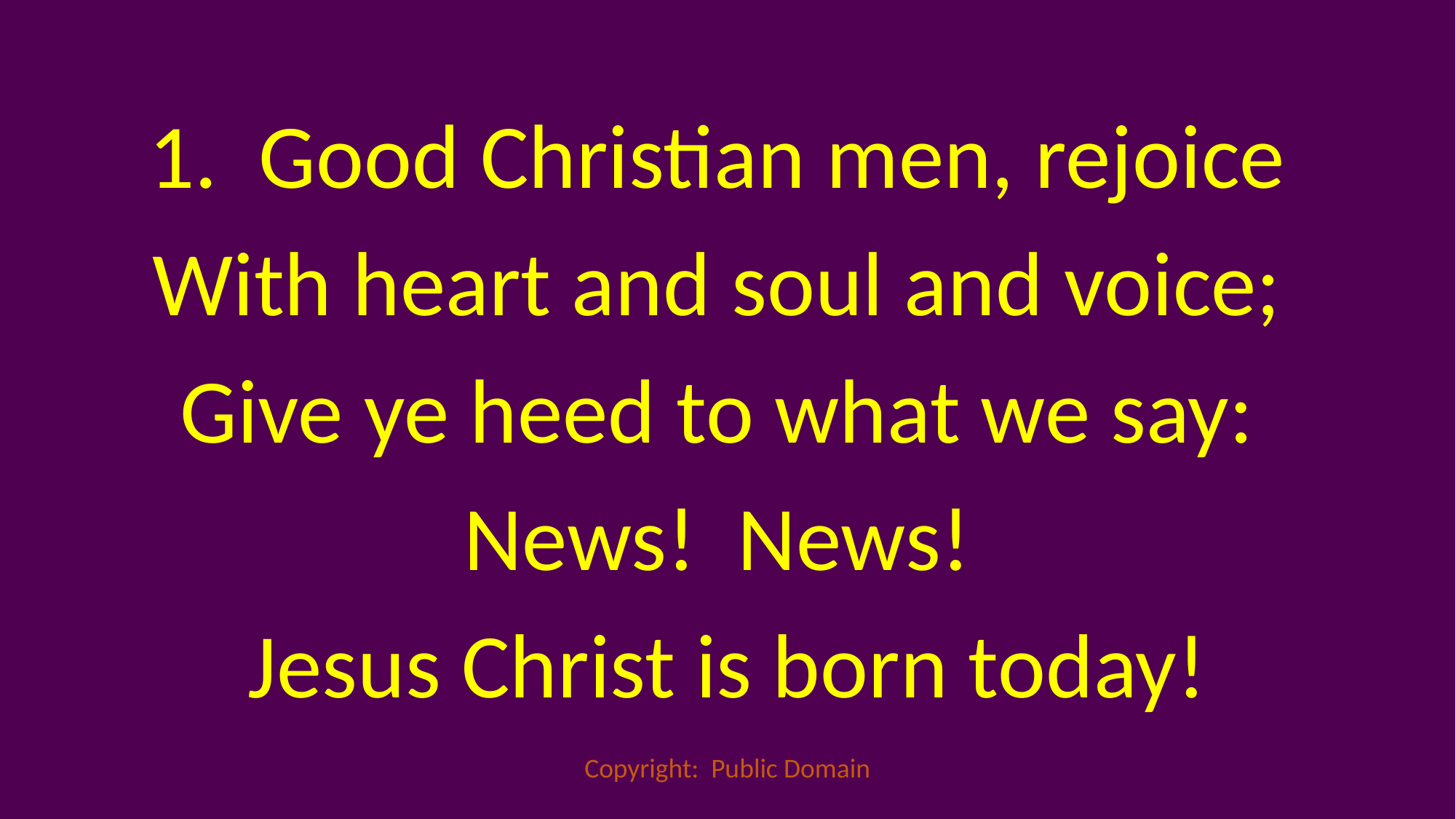

1.  Good Christian men, rejoice
With heart and soul and voice;
Give ye heed to what we say:
News!  News!
Jesus Christ is born today!
Copyright:  Public Domain